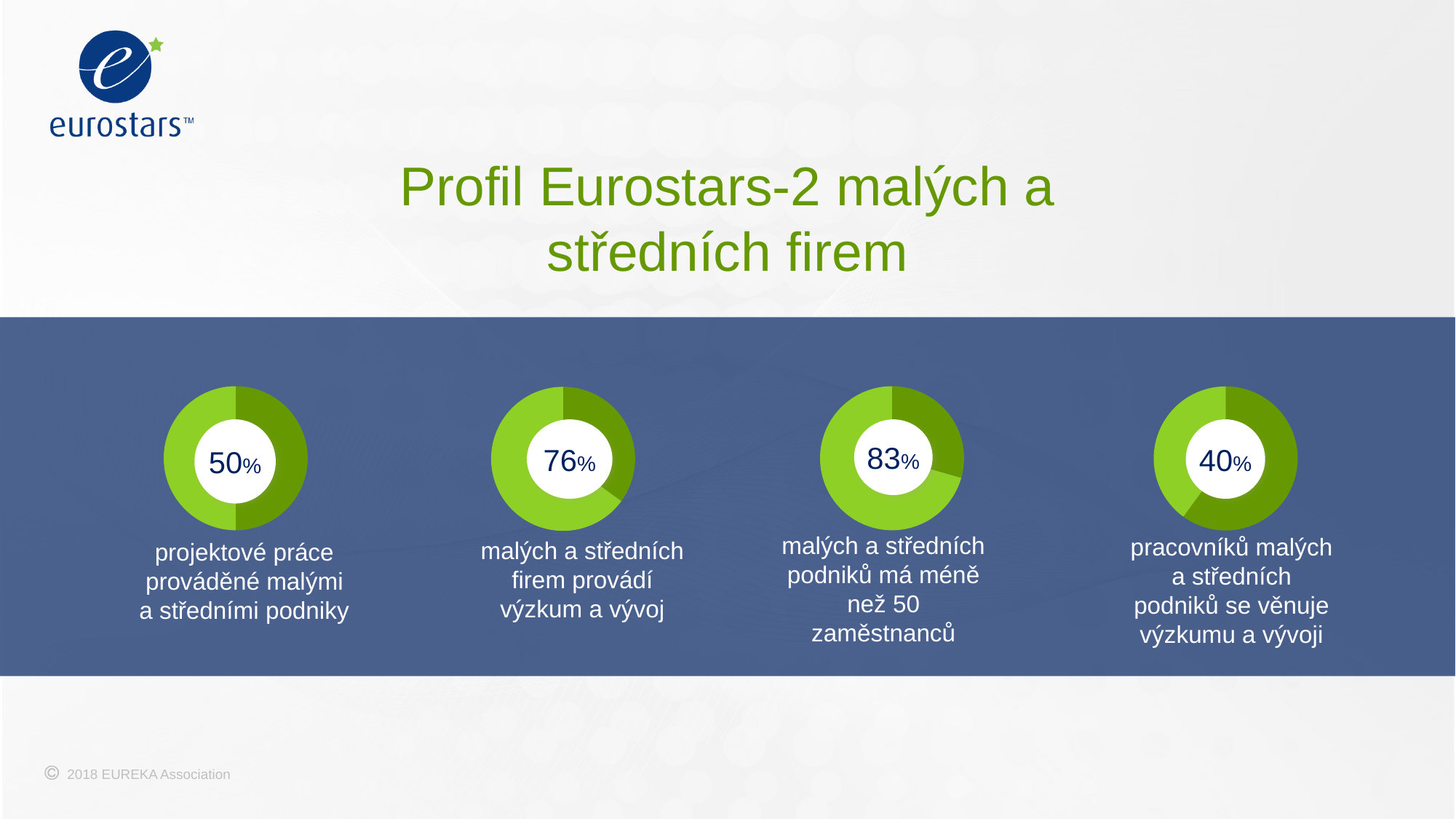

Profil Eurostars-2 malých a středních firem

### Chart

| Category | Sales |
|---|---|
| 1st Qtr | 50.0 |

### Chart

| Category | Sales |
|---|---|
| 1st Qtr | 35.0 |

### Chart

| Category | Sales |
|---|---|
| 1st Qtr | 60.0 |

### Chart

| Category | Sales |
|---|---|
| 1st Qtr | 35.0 |
50%
projektové práce prováděné malými a středními podniky
76%
malých a středních firem provádí výzkum a vývoj
83%
malých a středních podniků má méně než 50 zaměstnanců
40%
pracovníků malých a středních podniků se věnuje výzkumu a vývoji